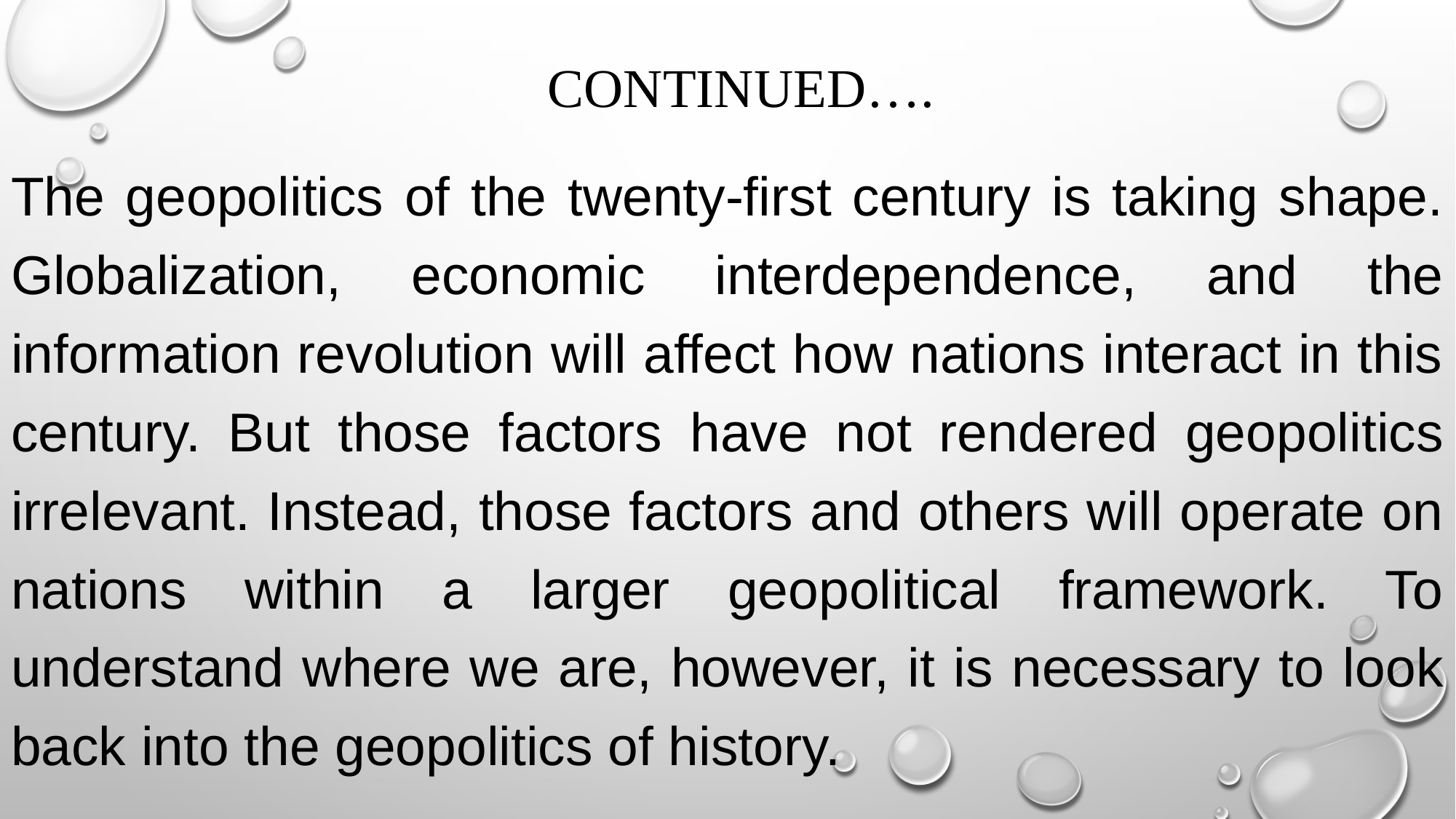

# continued….
The geopolitics of the twenty-first century is taking shape. Globalization, economic interdependence, and the information revolution will affect how nations interact in this century. But those factors have not rendered geopolitics irrelevant. Instead, those factors and others will operate on nations within a larger geopolitical framework. To understand where we are, however, it is necessary to look back into the geopolitics of history.